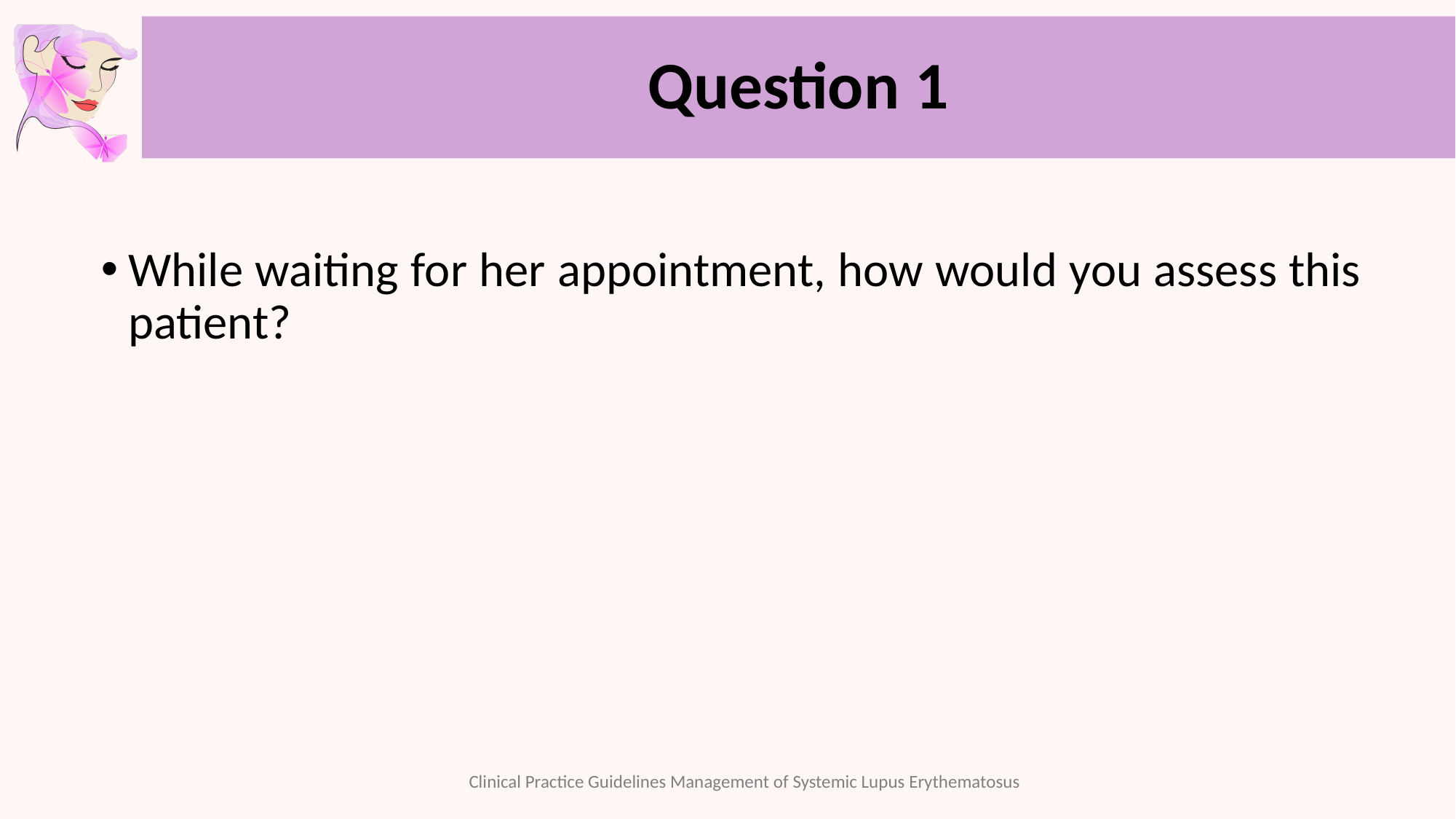

# Question 1
While waiting for her appointment, how would you assess this patient?